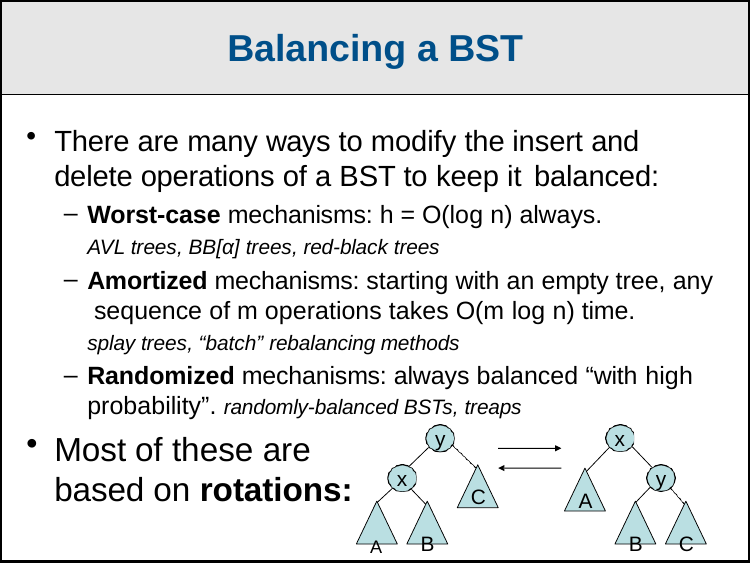

Balancing a BST
There are many ways to modify the insert and  delete operations of a BST to keep it balanced:
Worst-case mechanisms: h = O(log n) always.
AVL trees, BB[α] trees, red-black trees
Amortized mechanisms: starting with an empty tree, any  sequence of m operations takes O(m log n) time.
splay trees, “batch” rebalancing methods
Randomized mechanisms: always balanced “with high
probability”. randomly-balanced BSTs, treaps
y	x

Most of these are  based on rotations:

x	y

C
A

A	B	B	C